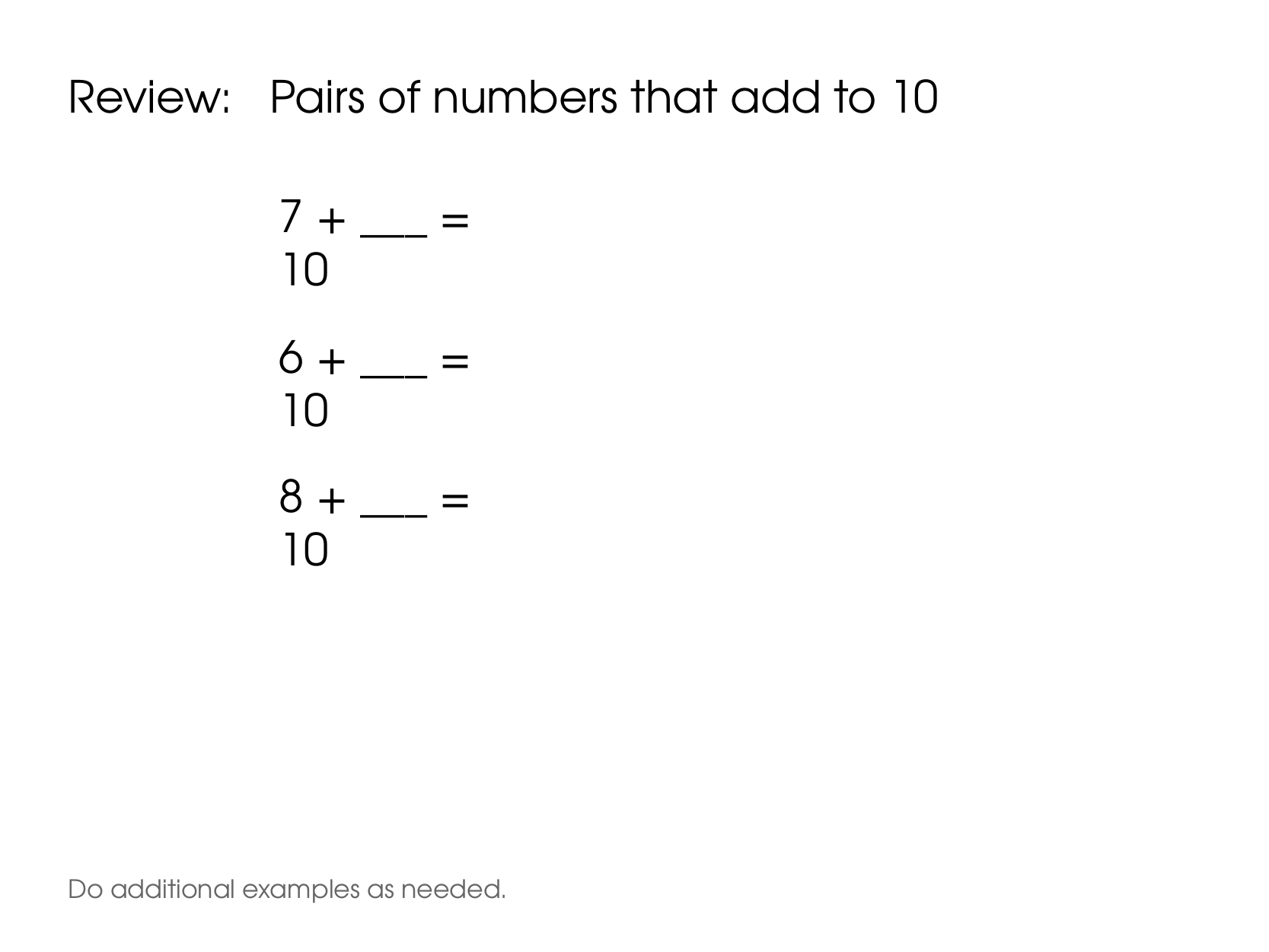

Review:   Pairs of numbers that add to 10
7 + ___ = 10
6 + ___ = 10
8 + ___ = 10
Do additional examples as needed.